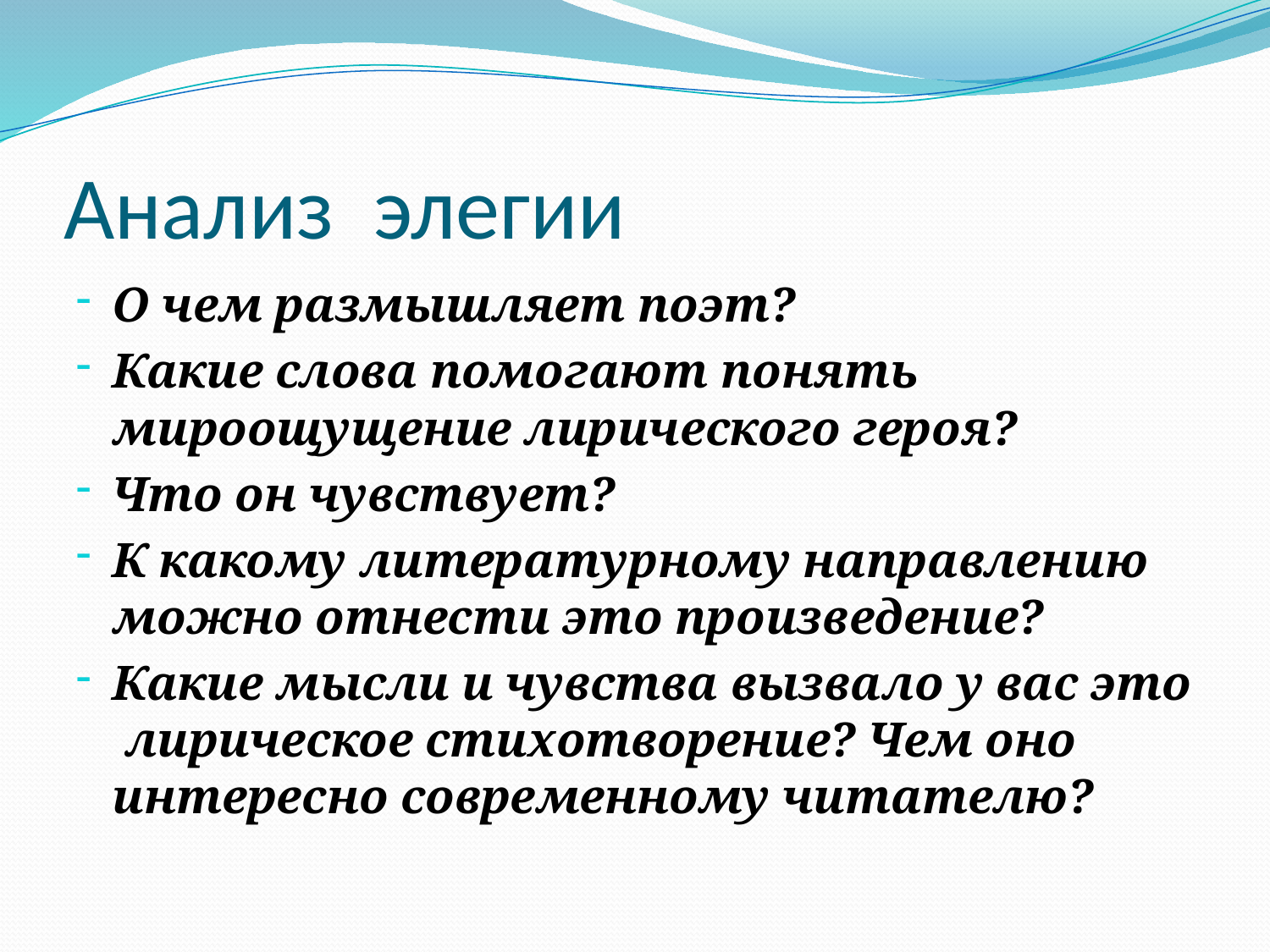

# Анализ  элегии
О чем размышляет поэт?
Какие слова помогают понять мироощущение лирического героя?
Что он чувствует?
К какому литературному направлению можно отнести это произведение?
Какие мысли и чувства вызвало у вас это  лирическое стихотворение? Чем оно интересно современному читателю?